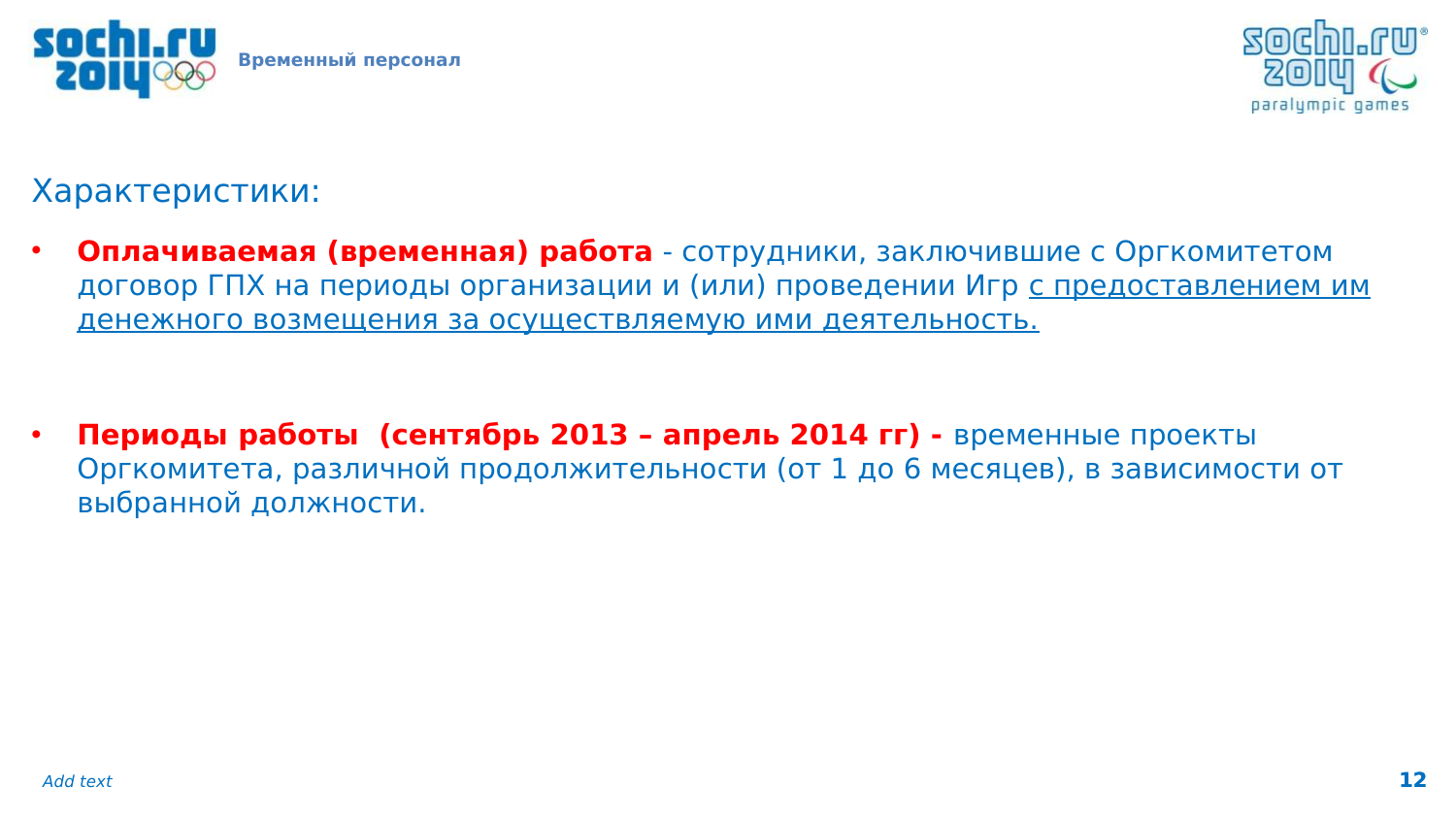

# Временный персонал

Характеристики:
Оплачиваемая (временная) работа - сотрудники, заключившие с Оргкомитетом договор ГПХ на периоды организации и (или) проведении Игр с предоставлением им денежного возмещения за осуществляемую ими деятельность.

Периоды работы  (сентябрь 2013 – апрель 2014 гг) - временные проекты Оргкомитета, различной продолжительности (от 1 до 6 месяцев), в зависимости от выбранной должности.